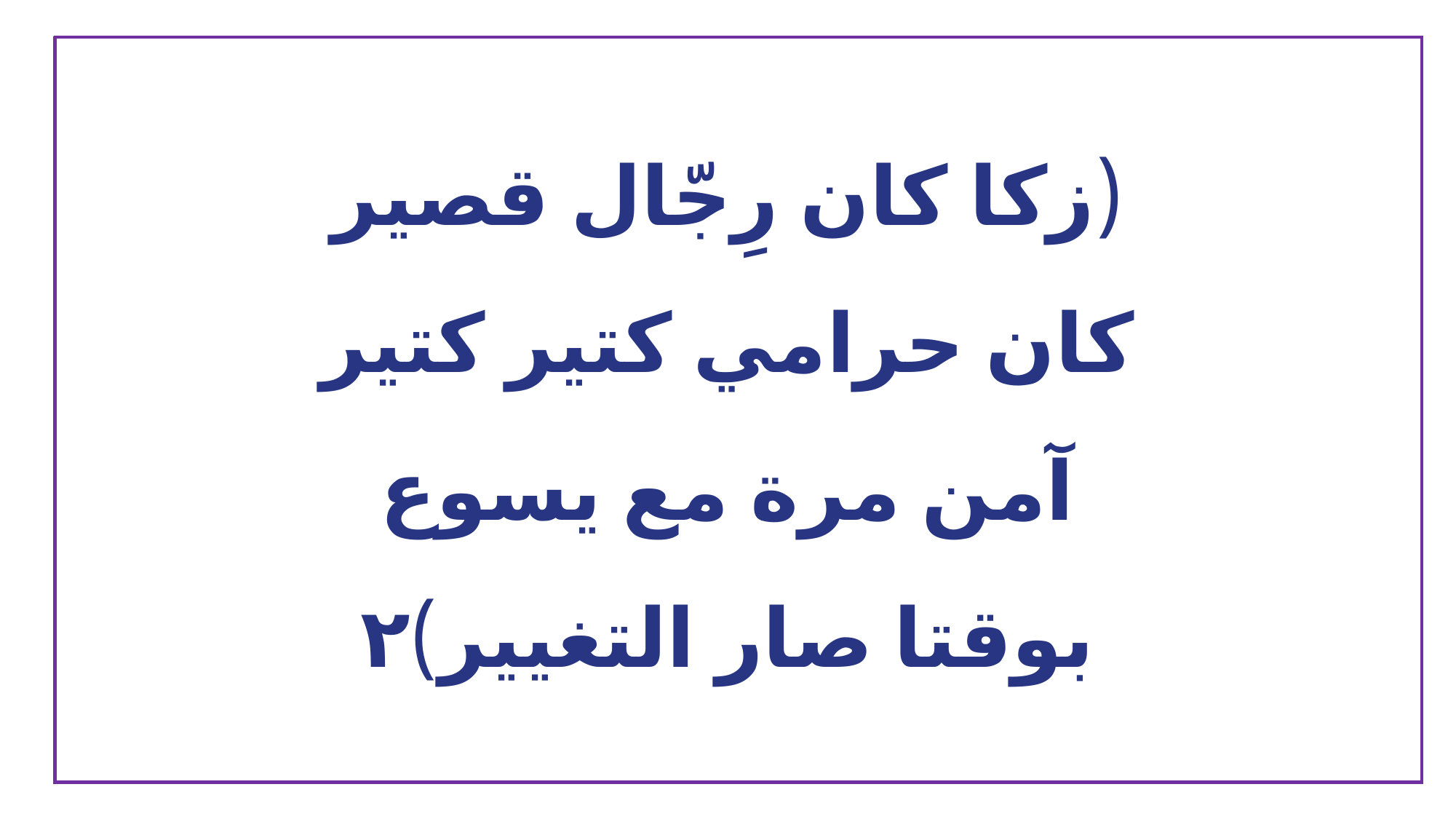

(زكا كان رِجّال قصير
كان حرامي كتير كتير
آمن مرة مع يسوع
بوقتا صار التغيير)٢